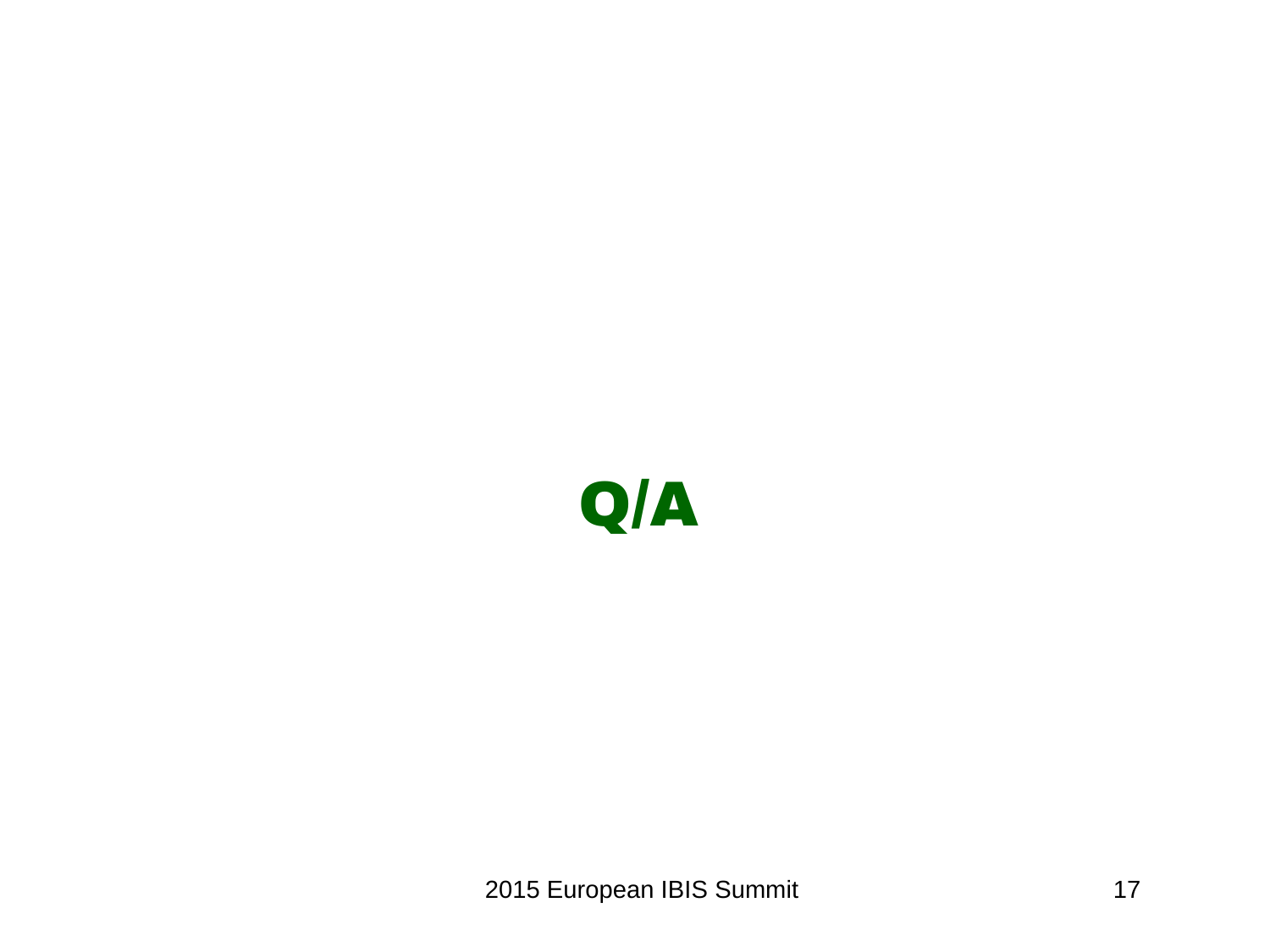

# Q/A

2015 European IBIS Summit
17